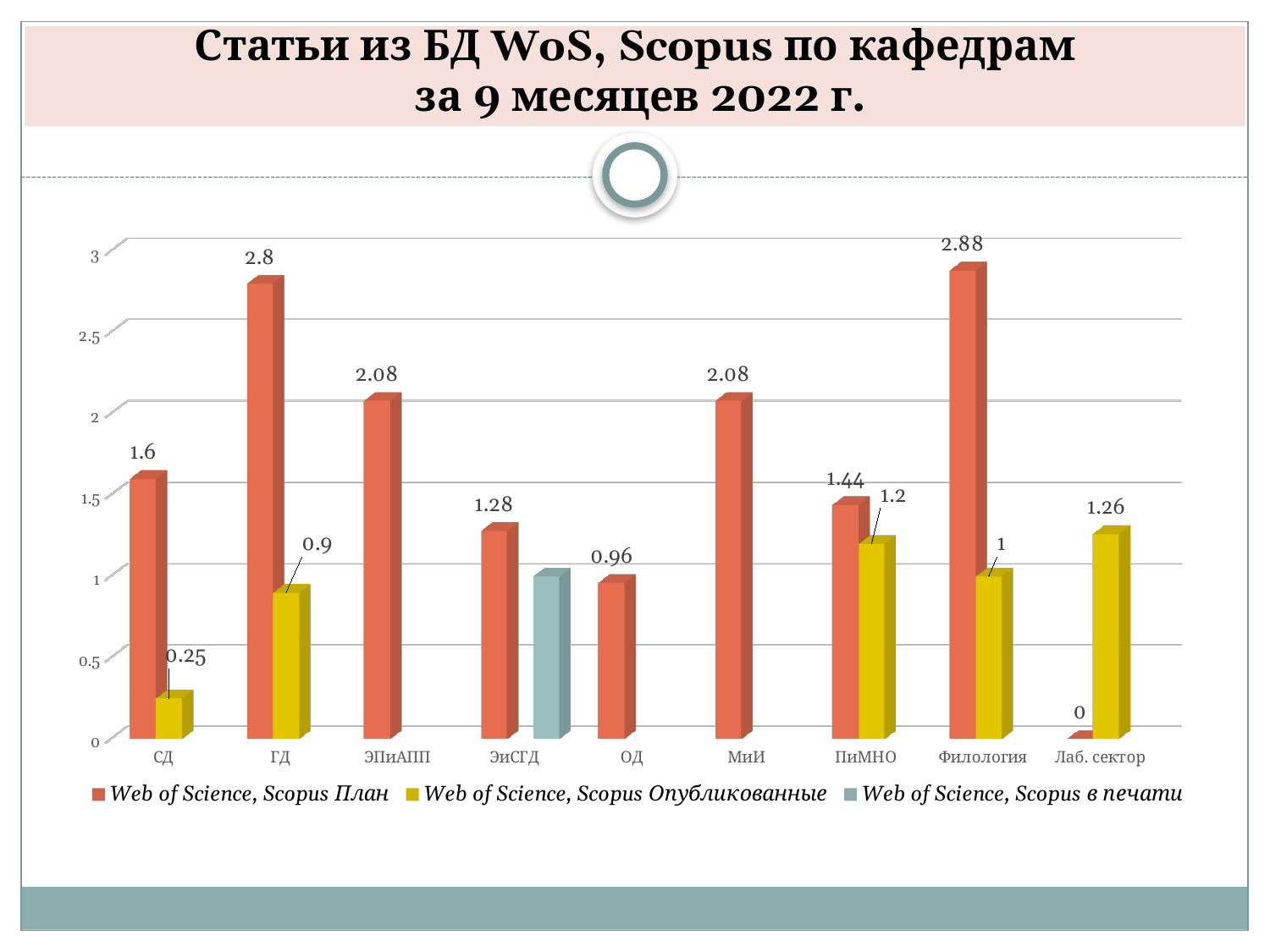

# Статьи из БД WoS, Scopus по кафедрам за 9 месяцев 2022 г.

[unsupported chart]